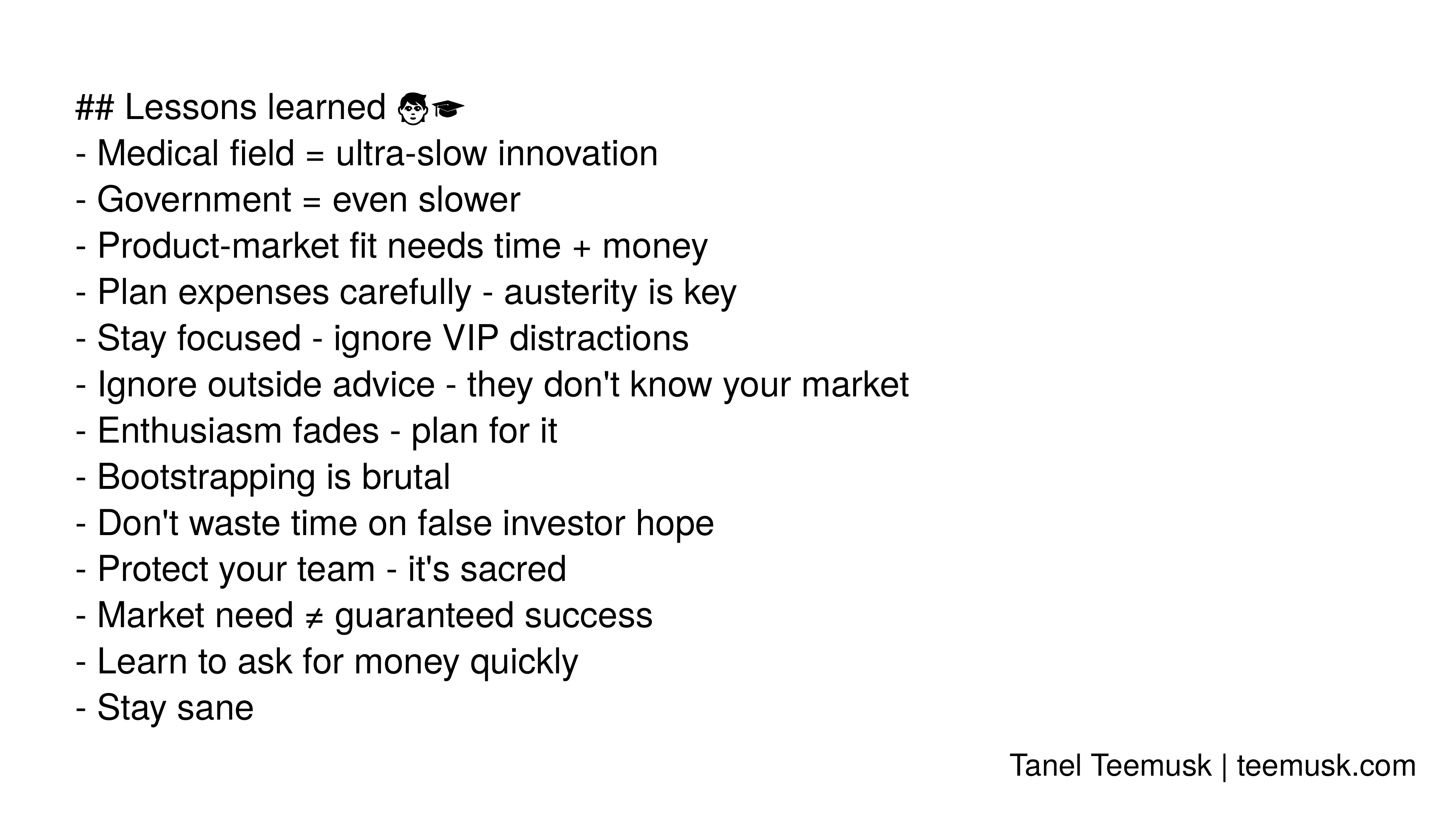

## Lessons learned 🧑‍🎓
- Medical field = ultra-slow innovation
- Government = even slower
- Product-market fit needs time + money
- Plan expenses carefully - austerity is key
- Stay focused - ignore VIP distractions
- Ignore outside advice - they don't know your market
- Enthusiasm fades - plan for it
- Bootstrapping is brutal
- Don't waste time on false investor hope
- Protect your team - it's sacred
- Market need ≠ guaranteed success
- Learn to ask for money quickly
- Stay sane
Tanel Teemusk | teemusk.com